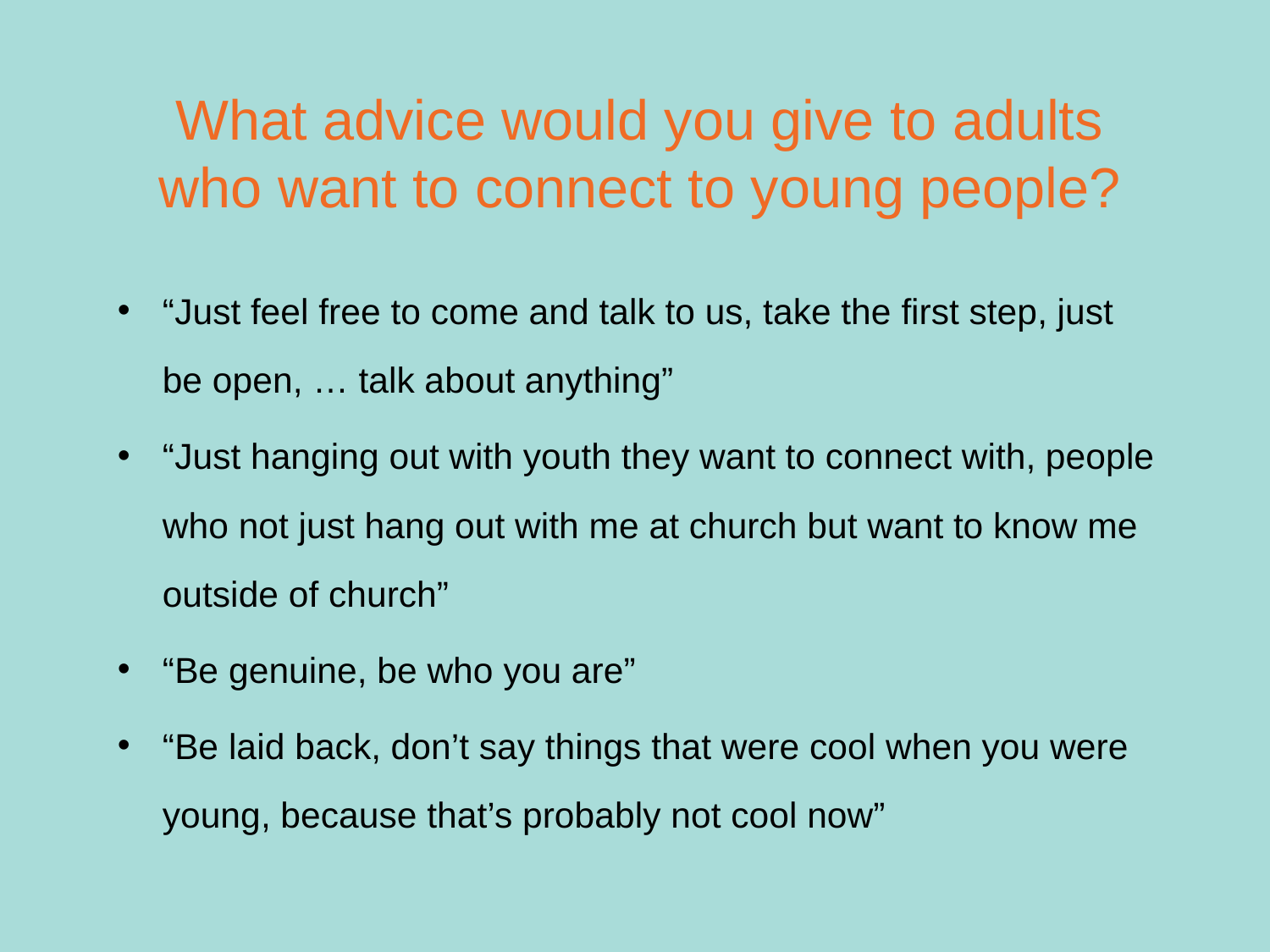

# What advice would you give to adults who want to connect to young people?
“Just feel free to come and talk to us, take the first step, just be open, … talk about anything”
“Just hanging out with youth they want to connect with, people who not just hang out with me at church but want to know me outside of church”
“Be genuine, be who you are”
“Be laid back, don’t say things that were cool when you were young, because that’s probably not cool now”